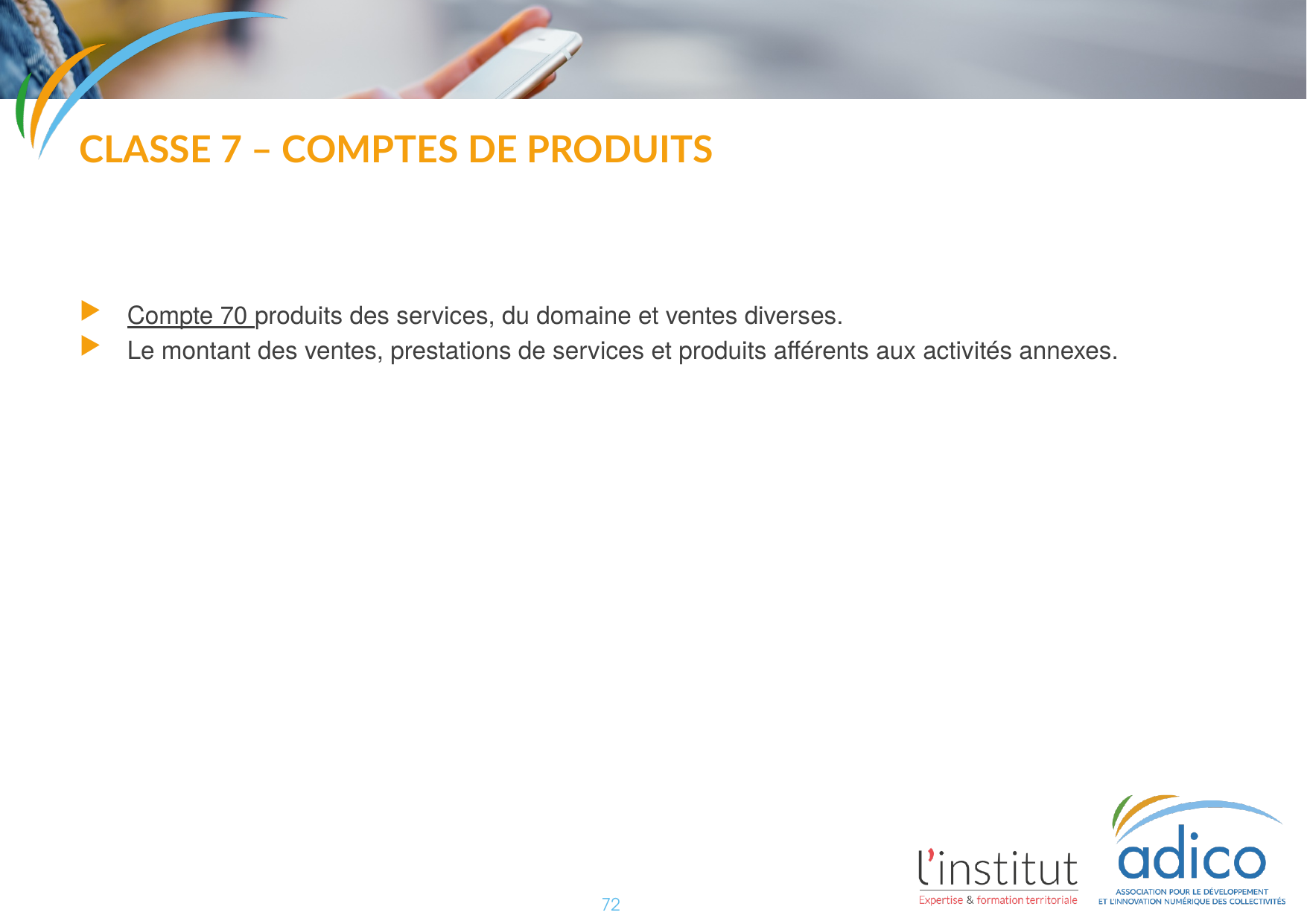

# Classe 7 – comptes de produits
Compte 70 produits des services, du domaine et ventes diverses.
Le montant des ventes, prestations de services et produits afférents aux activités annexes.